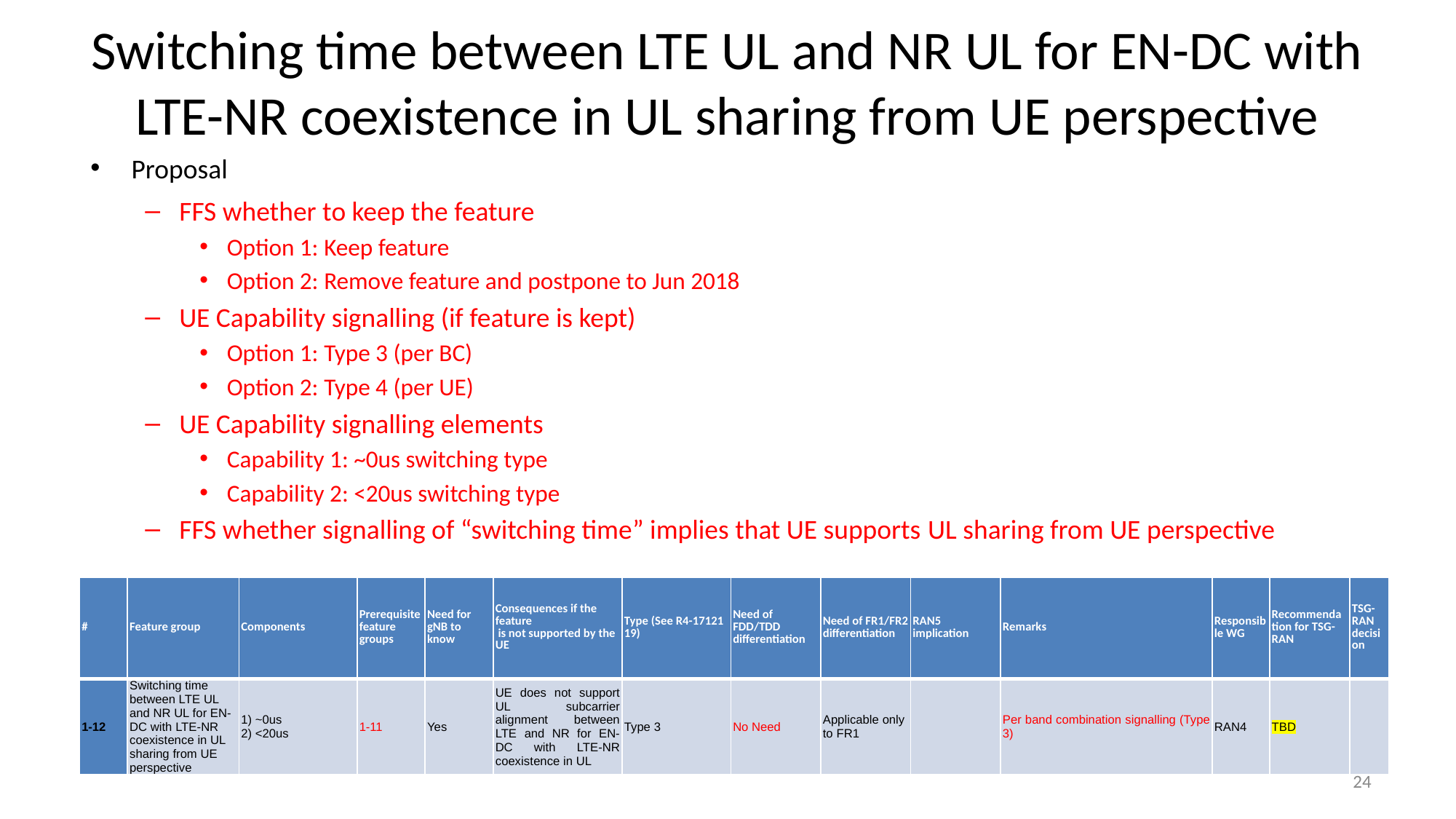

# Switching time between LTE UL and NR UL for EN-DC with LTE-NR coexistence in UL sharing from UE perspective
Proposal
FFS whether to keep the feature
Option 1: Keep feature
Option 2: Remove feature and postpone to Jun 2018
UE Capability signalling (if feature is kept)
Option 1: Type 3 (per BC)
Option 2: Type 4 (per UE)
UE Capability signalling elements
Capability 1: ~0us switching type
Capability 2: <20us switching type
FFS whether signalling of “switching time” implies that UE supports UL sharing from UE perspective

| # | Feature group | Components | Prerequisite feature groups | Need for gNB to know | Consequences if the feature is not supported by the UE | Type (See R4-17121 19) | Need of FDD/TDD differentiation | Need of FR1/FR2 differentiation | RAN5 implication | Remarks | Responsible WG | Recommendation for TSG-RAN | TSG-RAN decision |
| --- | --- | --- | --- | --- | --- | --- | --- | --- | --- | --- | --- | --- | --- |
| 1-12 | Switching time between LTE UL and NR UL for EN-DC with LTE-NR coexistence in UL sharing from UE perspective | 1) ~0us 2) <20us | 1-11 | Yes | UE does not support UL subcarrier alignment between LTE and NR for EN-DC with LTE-NR coexistence in UL | Type 3 | No Need | Applicable only to FR1 |  | Per band combination signalling (Type 3) | RAN4 | TBD |  |
24